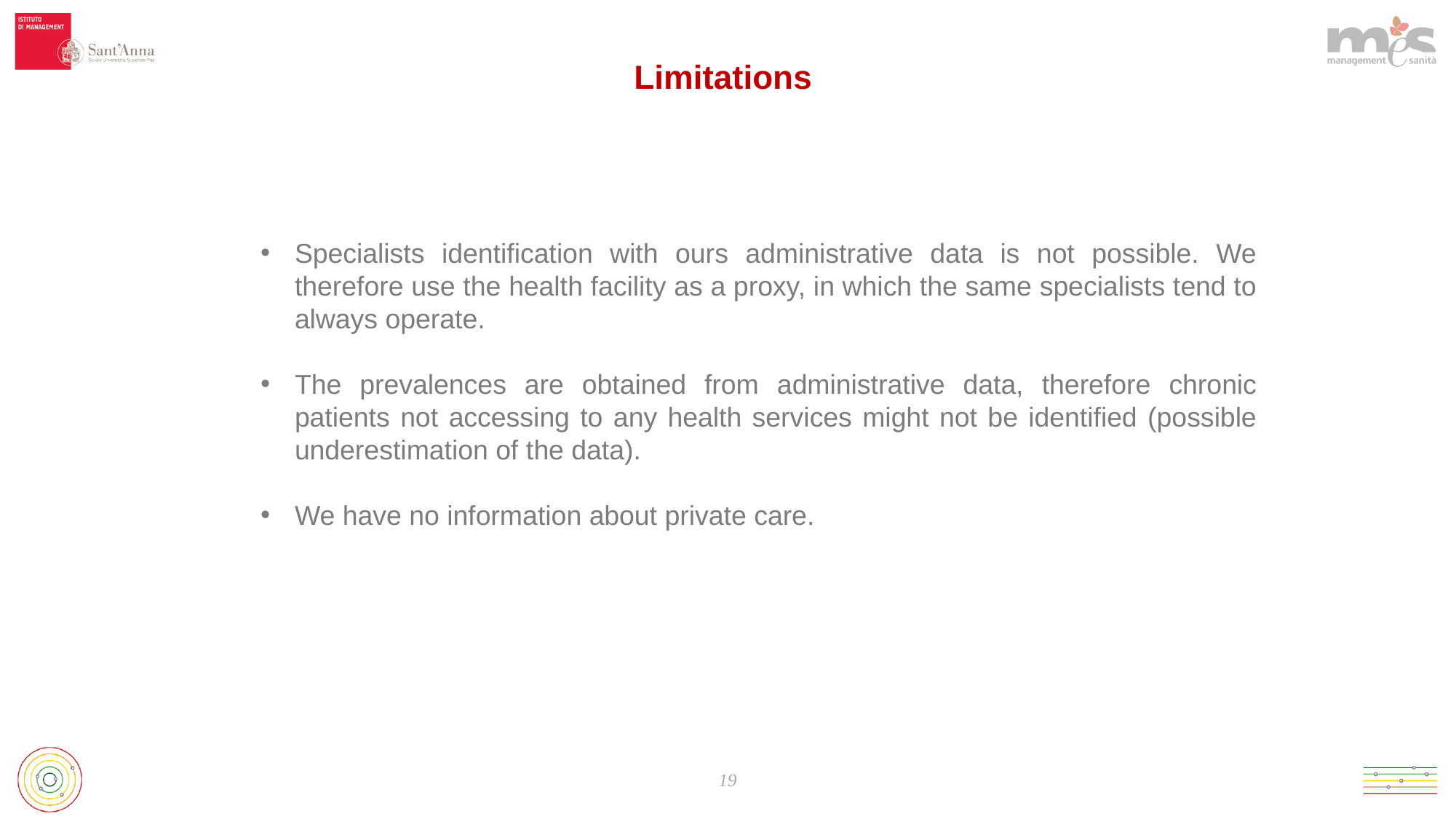

Limitations

Specialists identification with ours administrative data is not possible. We therefore use the health facility as a proxy, in which the same specialists tend to always operate.

The prevalences are obtained from administrative data, therefore chronic patients not accessing to any health services might not be identified (possible underestimation of the data).

We have no information about private care.
19